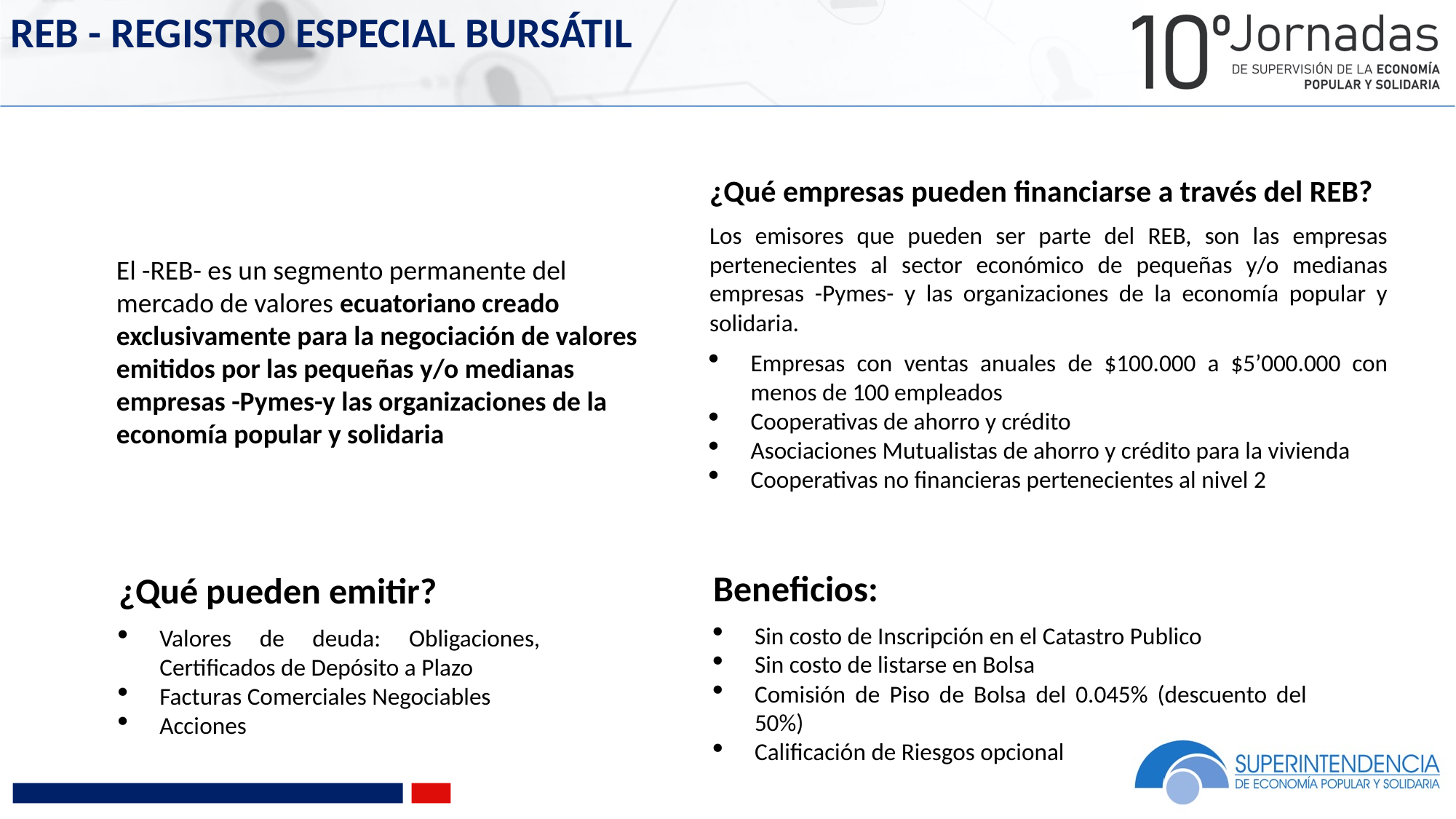

REB - REGISTRO ESPECIAL BURSÁTIL
¿Qué empresas pueden financiarse a través del REB?
Los emisores que pueden ser parte del REB, son las empresas pertenecientes al sector económico de pequeñas y/o medianas empresas -Pymes- y las organizaciones de la economía popular y solidaria.
Empresas con ventas anuales de $100.000 a $5’000.000 con menos de 100 empleados
Cooperativas de ahorro y crédito
Asociaciones Mutualistas de ahorro y crédito para la vivienda
Cooperativas no financieras pertenecientes al nivel 2
El -REB- es un segmento permanente del mercado de valores ecuatoriano creado exclusivamente para la negociación de valores emitidos por las pequeñas y/o medianas empresas -Pymes-y las organizaciones de la economía popular y solidaria
Beneficios:
Sin costo de Inscripción en el Catastro Publico
Sin costo de listarse en Bolsa
Comisión de Piso de Bolsa del 0.045% (descuento del 50%)
Calificación de Riesgos opcional
¿Qué pueden emitir?
Valores de deuda: Obligaciones, Certificados de Depósito a Plazo
Facturas Comerciales Negociables
Acciones